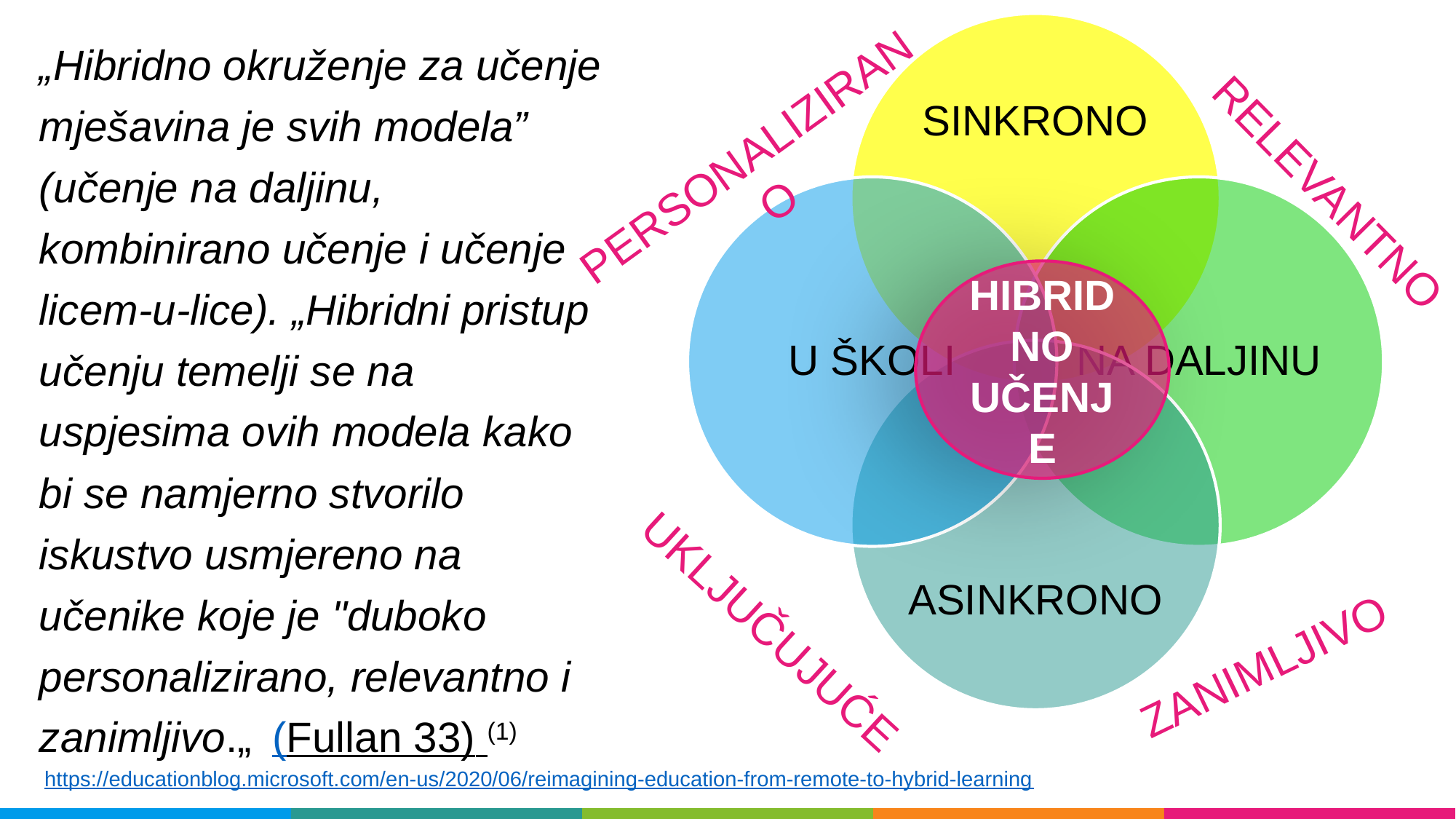

SINKRONO
NA DALJINU
ASINKRONO
U ŠKOLI
PERSONALIZIRANO
RELEVANTNO
HIBRIDNO UČENJE
UKLJUČUJUĆE
ZANIMLJIVO
„Hibridno okruženje za učenje mješavina je svih modela” (učenje na daljinu, kombinirano učenje i učenje licem-u-lice). „Hibridni pristup učenju temelji se na uspjesima ovih modela kako bi se namjerno stvorilo iskustvo usmjereno na učenike koje je "duboko personalizirano, relevantno i zanimljivo.„  (Fullan 33) (1)
https://educationblog.microsoft.com/en-us/2020/06/reimagining-education-from-remote-to-hybrid-learning